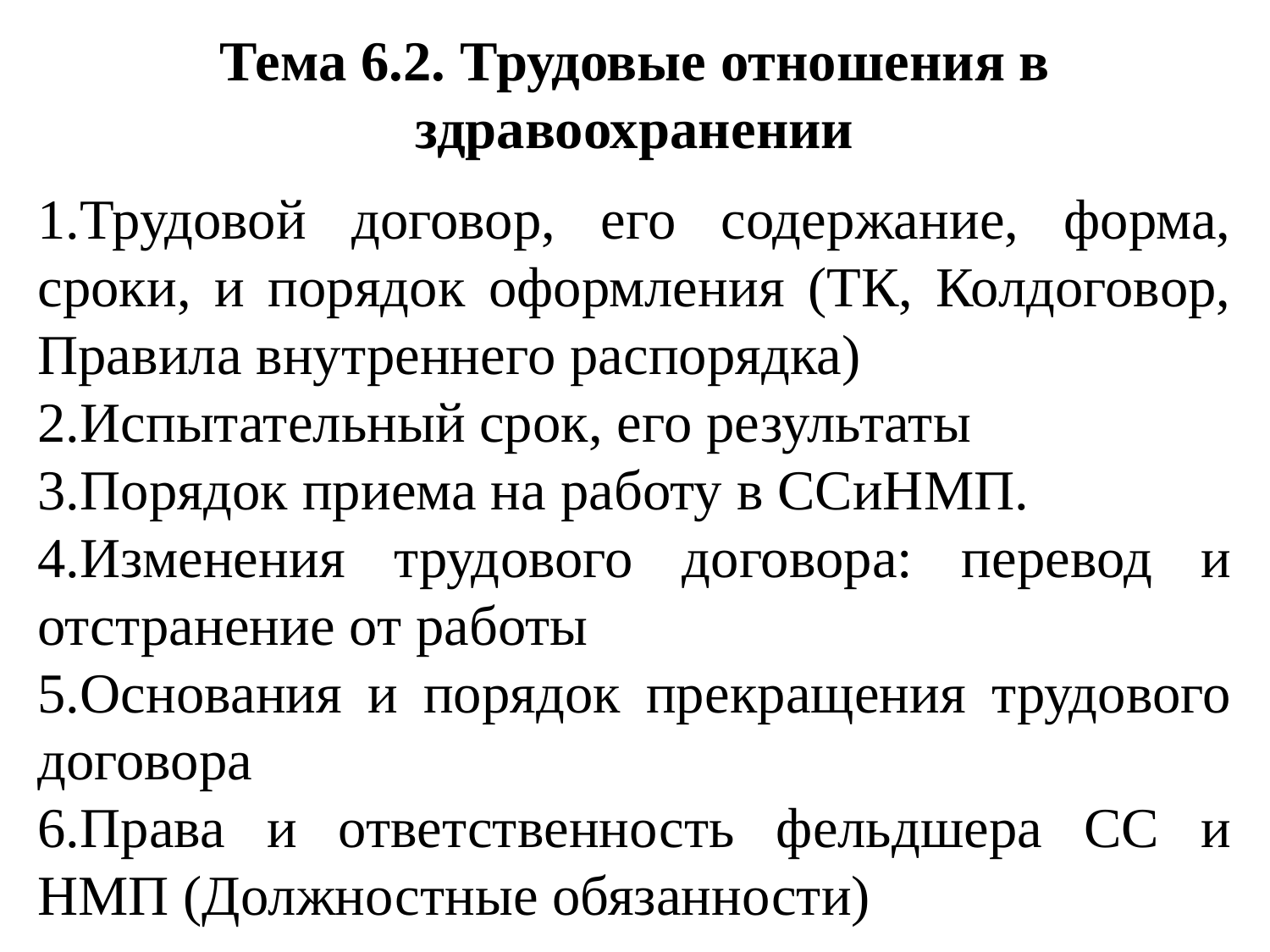

# Тема 6.2. Трудовые отношения в здравоохранении
Трудовой договор, его содержание, форма, сроки, и порядок оформления (ТК, Колдоговор, Правила внутреннего распорядка)
Испытательный срок, его результаты
Порядок приема на работу в ССиНМП.
Изменения трудового договора: перевод и отстранение от работы
Основания и порядок прекращения трудового договора
Права и ответственность фельдшера СС и НМП (Должностные обязанности)